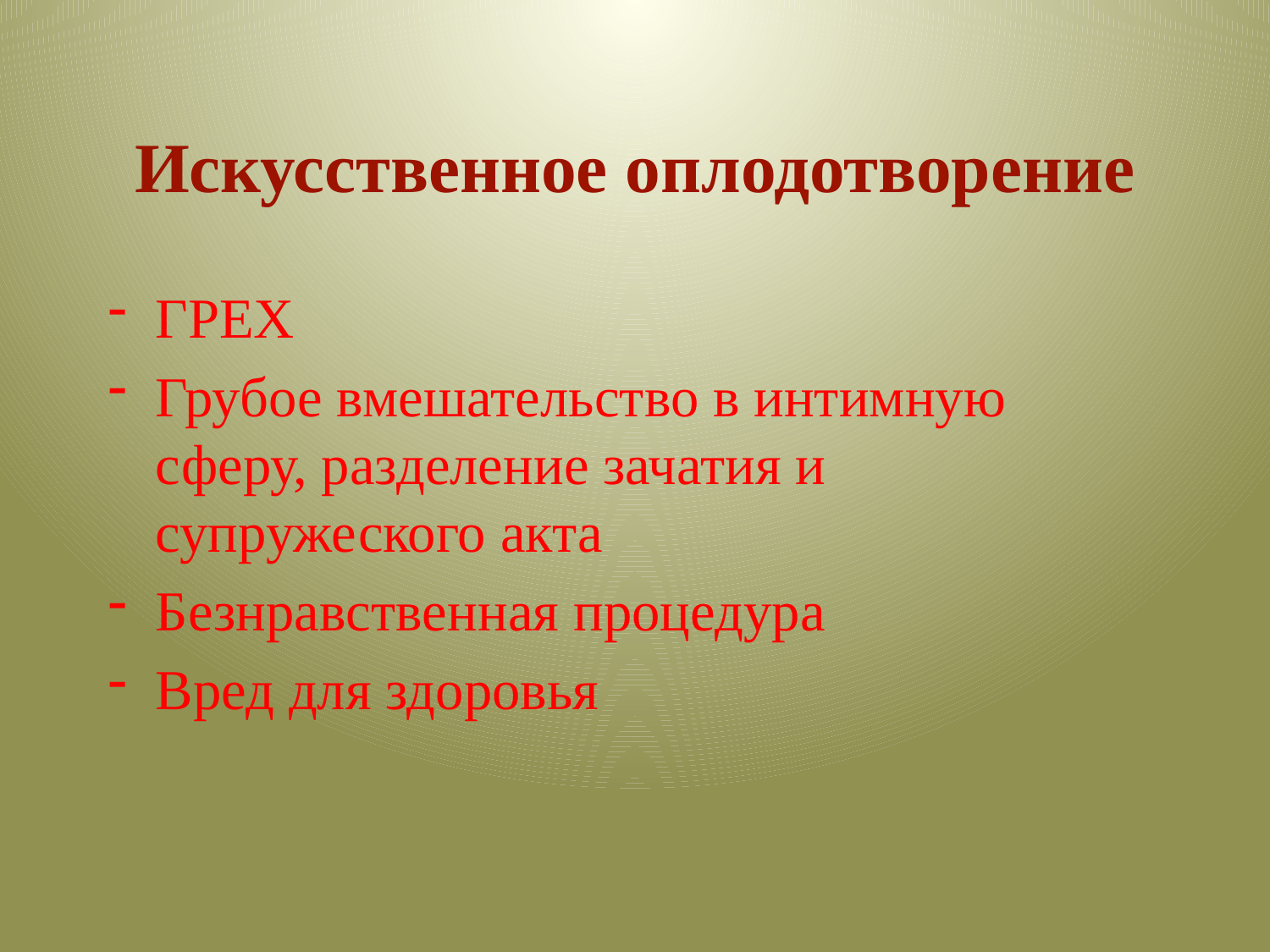

# Искусственное оплодотворение
ГРЕХ
Грубое вмешательство в интимную сферу, разделение зачатия и супружеского акта
Безнравственная процедура
Вред для здоровья